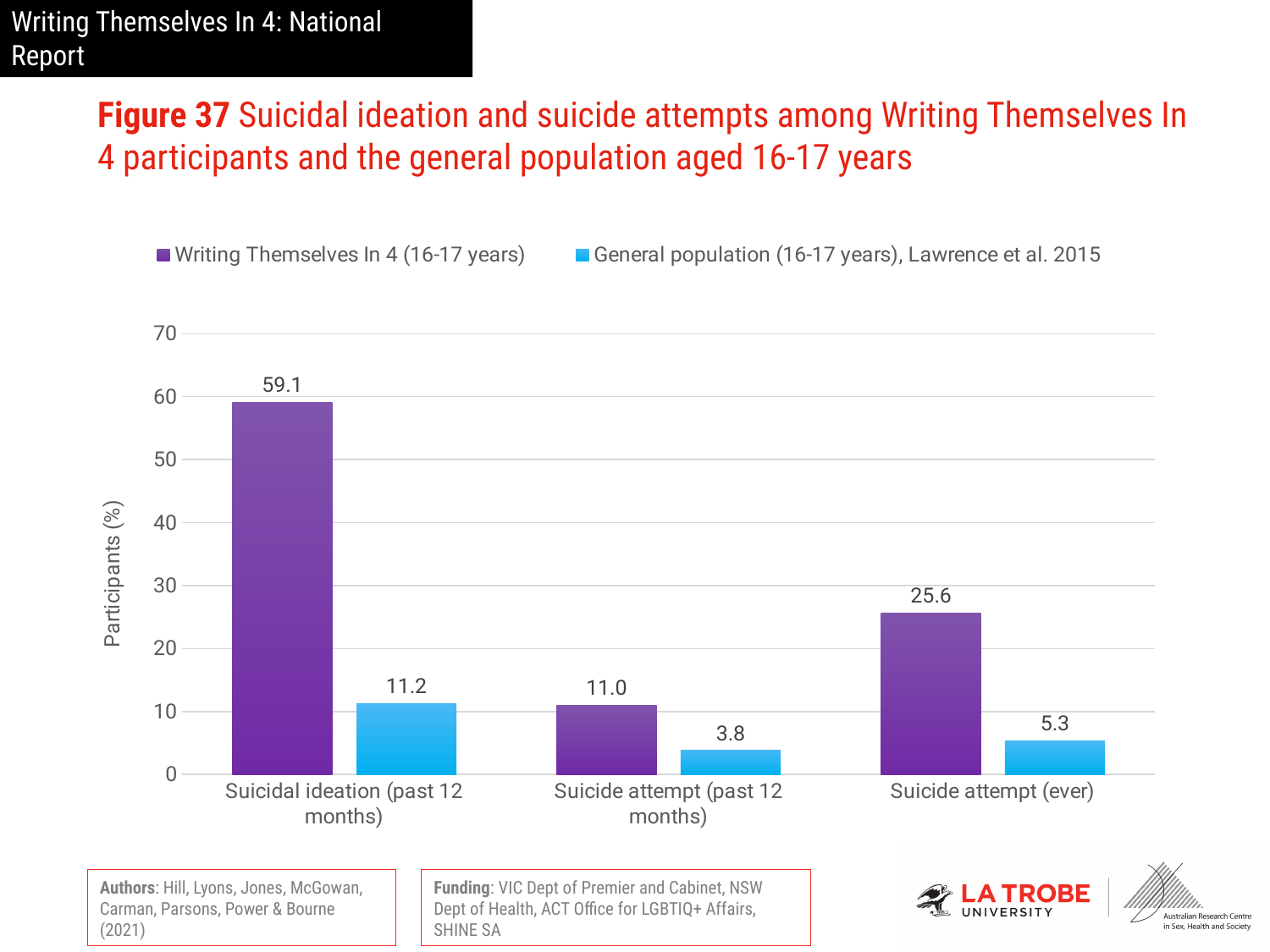

# Figure 37 Suicidal ideation and suicide attempts among Writing Themselves In 4 participants and the general population aged 16-17 years

### Chart

| Category | Writing Themselves In 4 (16-17 years) | General population (16-17 years), Lawrence et al. 2015 |
|---|---|---|
| Suicidal ideation (past 12 months) | 59.1 | 11.2 |
| Suicide attempt (past 12 months) | 11.0 | 3.8 |
| Suicide attempt (ever) | 25.6 | 5.3 |